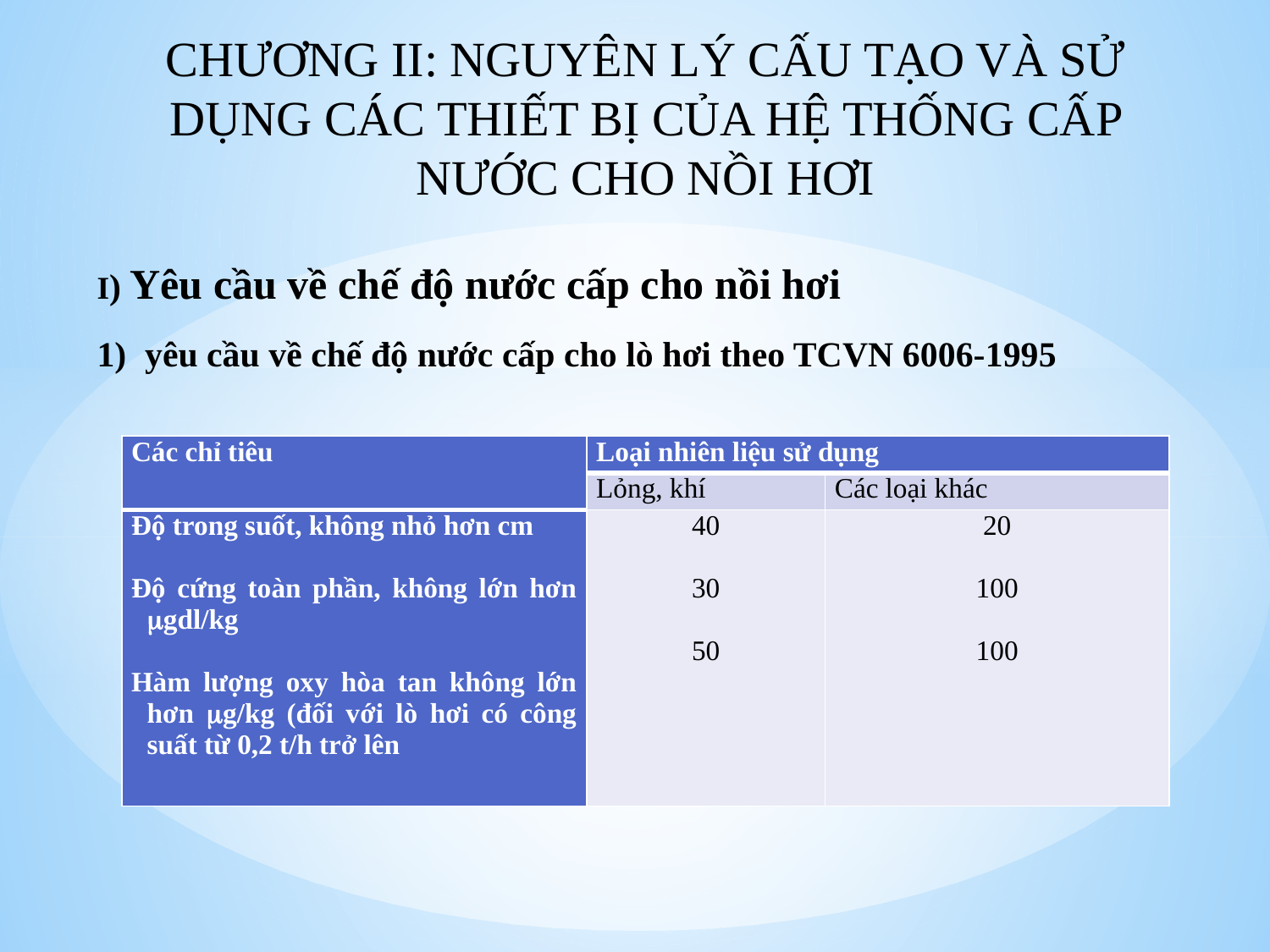

CHƯƠNG II: NGUYÊN LÝ CẤU TẠO VÀ SỬ DỤNG CÁC THIẾT BỊ CỦA HỆ THỐNG CẤP NƯỚC CHO NỒI HƠI
I) Yêu cầu về chế độ nước cấp cho nồi hơi
yêu cầu về chế độ nước cấp cho lò hơi theo TCVN 6006-1995
| Các chỉ tiêu | Loại nhiên liệu sử dụng |  |
| --- | --- | --- |
|  | Lỏng, khí | Các loại khác |
| Độ trong suốt, không nhỏ hơn cm   Độ cứng toàn phần, không lớn hơn μgdl/kg   Hàm lượng oxy hòa tan không lớn hơn μg/kg (đối với lò hơi có công suất từ 0,2 t/h trở lên | 40   30   50 | 20   100   100 |